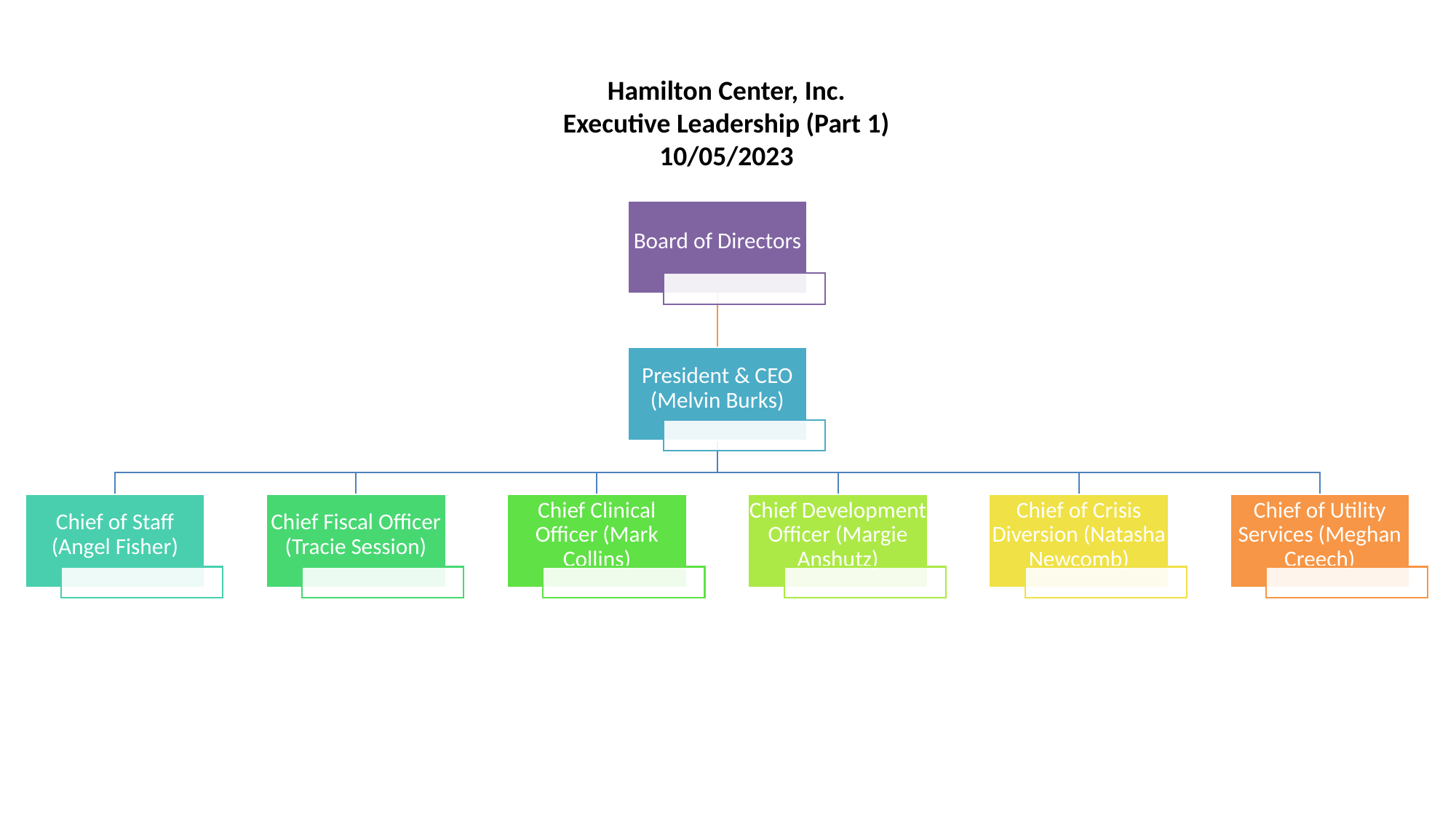

Board of Directors

President & CEO (Melvin Burks)

Chief of Staff (Angel Fisher)

Chief Fiscal Officer (Tracie Session)

Chief Clinical Officer (Mark Collins)

Chief Development Officer (Margie Anshutz)

Chief of Crisis Diversion (Natasha Newcomb)

Chief of Utility Services (Meghan Creech)

Hamilton Center, Inc.
Executive Leadership (Part 1)
10/05/2023